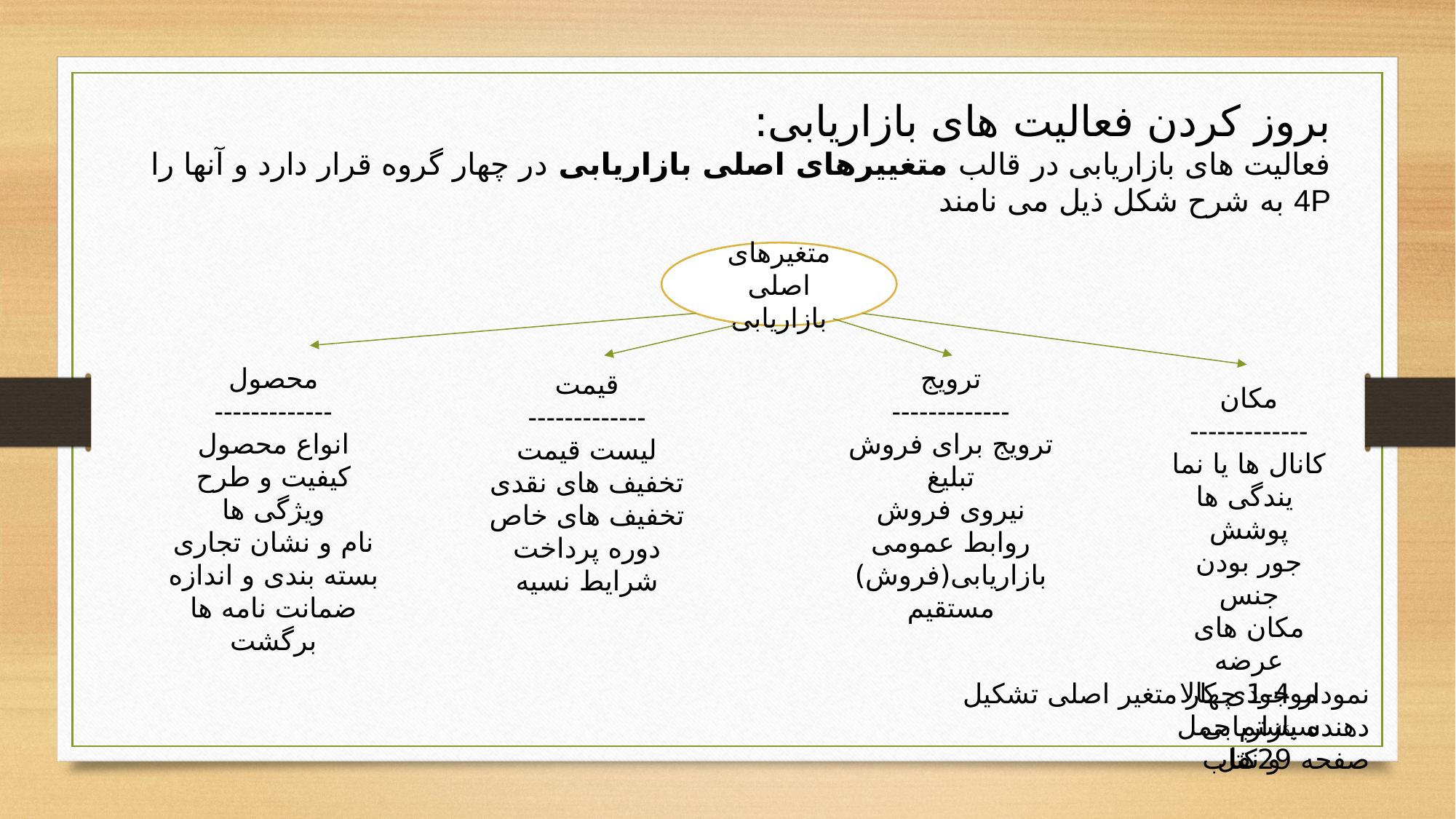

بروز کردن فعالیت های بازاریابی:
فعالیت های بازاریابی در قالب متغییرهای اصلی بازاریابی در چهار گروه قرار دارد و آنها را  4P به شرح شکل ذیل می نامند
متغیرهای اصلی بازاریابی
محصول
-------------
انواع محصول
کیفیت و طرح
ویژگی ها
نام و نشان تجاری
بسته بندی و اندازه
ضمانت نامه ها
برگشت
ترویج
-------------
ترویج برای فروش
تبلیغ
نیروی فروش
روابط عمومی
بازاریابی(فروش)
مستقیم
قیمت
-------------
لیست قیمت
تخفیف های نقدی
تخفیف های خاص
دوره پرداخت
شرایط نسیه
مکان
-------------
کانال ها یا نما یندگی ها
پوشش
جور بودن جنس
مکان های عرضه
موجودی کالا
سیستم حمل و نقل
نمودار 4-1 چهار متغیر اصلی تشکیل دهنده بازاریابی
صفحه 29کتاب
16